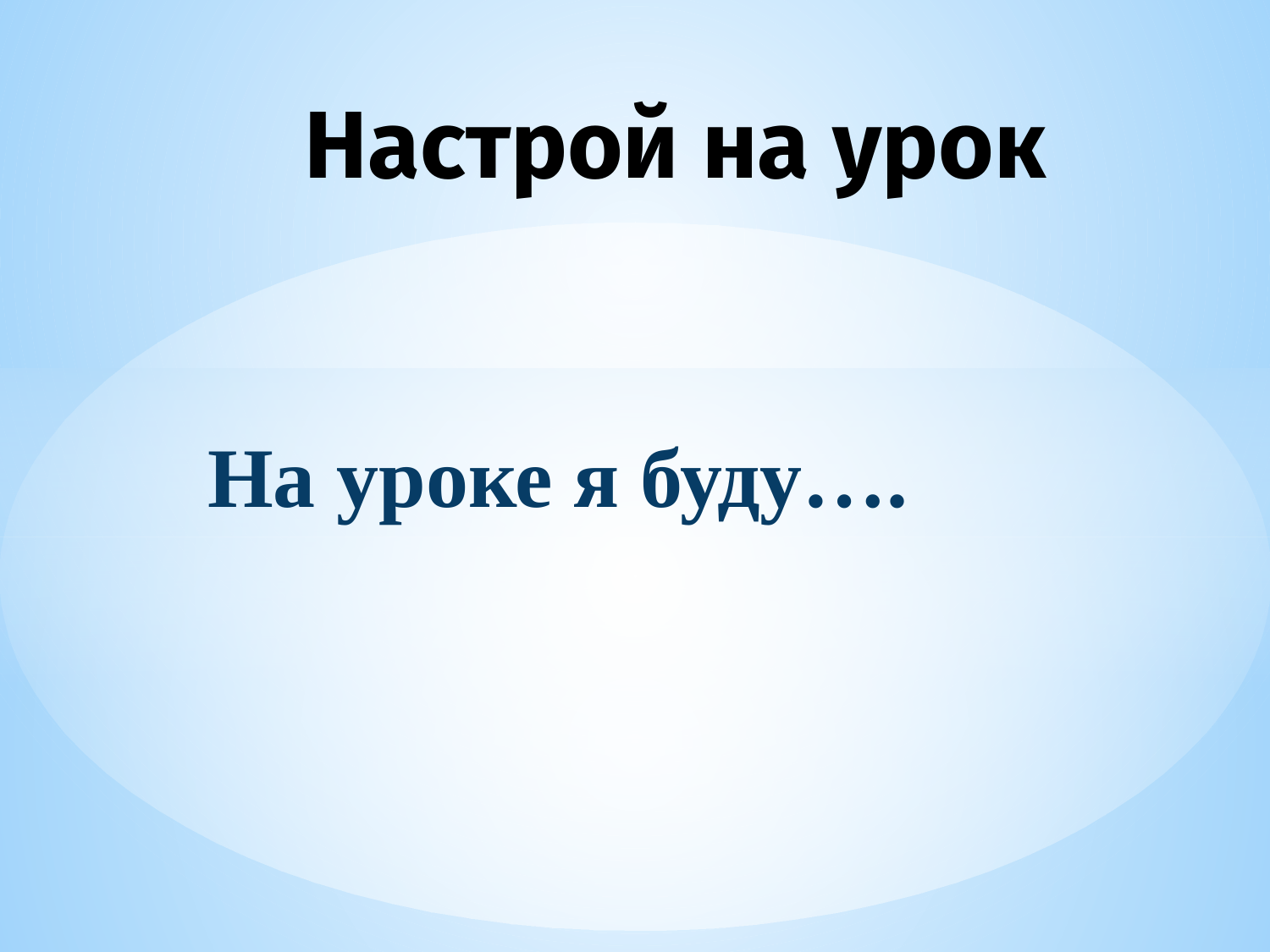

# Настрой на урок
На уроке я буду….